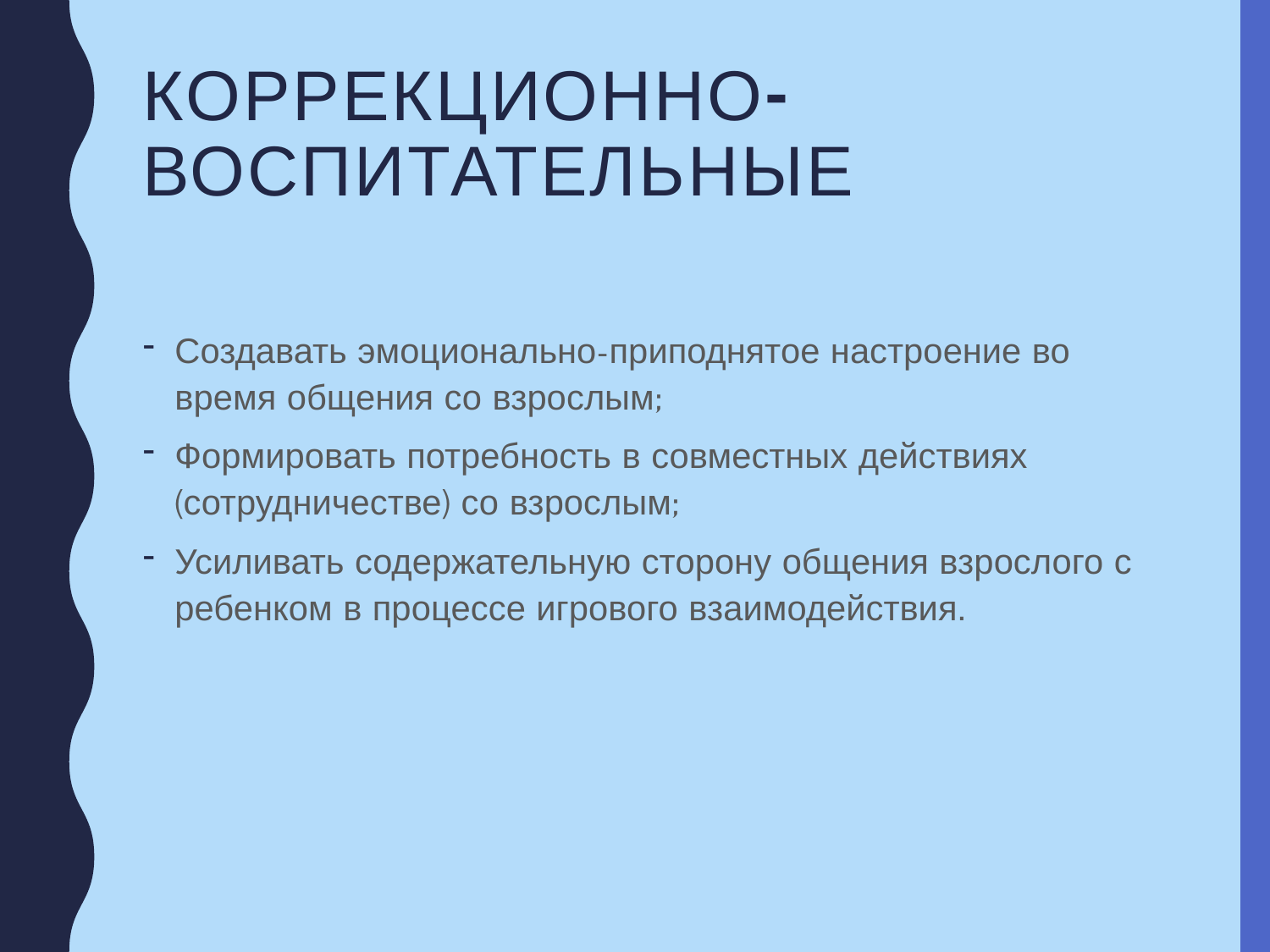

# Коррекционно-воспитательные
Создавать эмоционально-приподнятое настроение во время общения со взрослым;
Формировать потребность в совместных действиях (сотрудничестве) со взрослым;
Усиливать содержательную сторону общения взрослого с ребенком в процессе игрового взаимодействия.